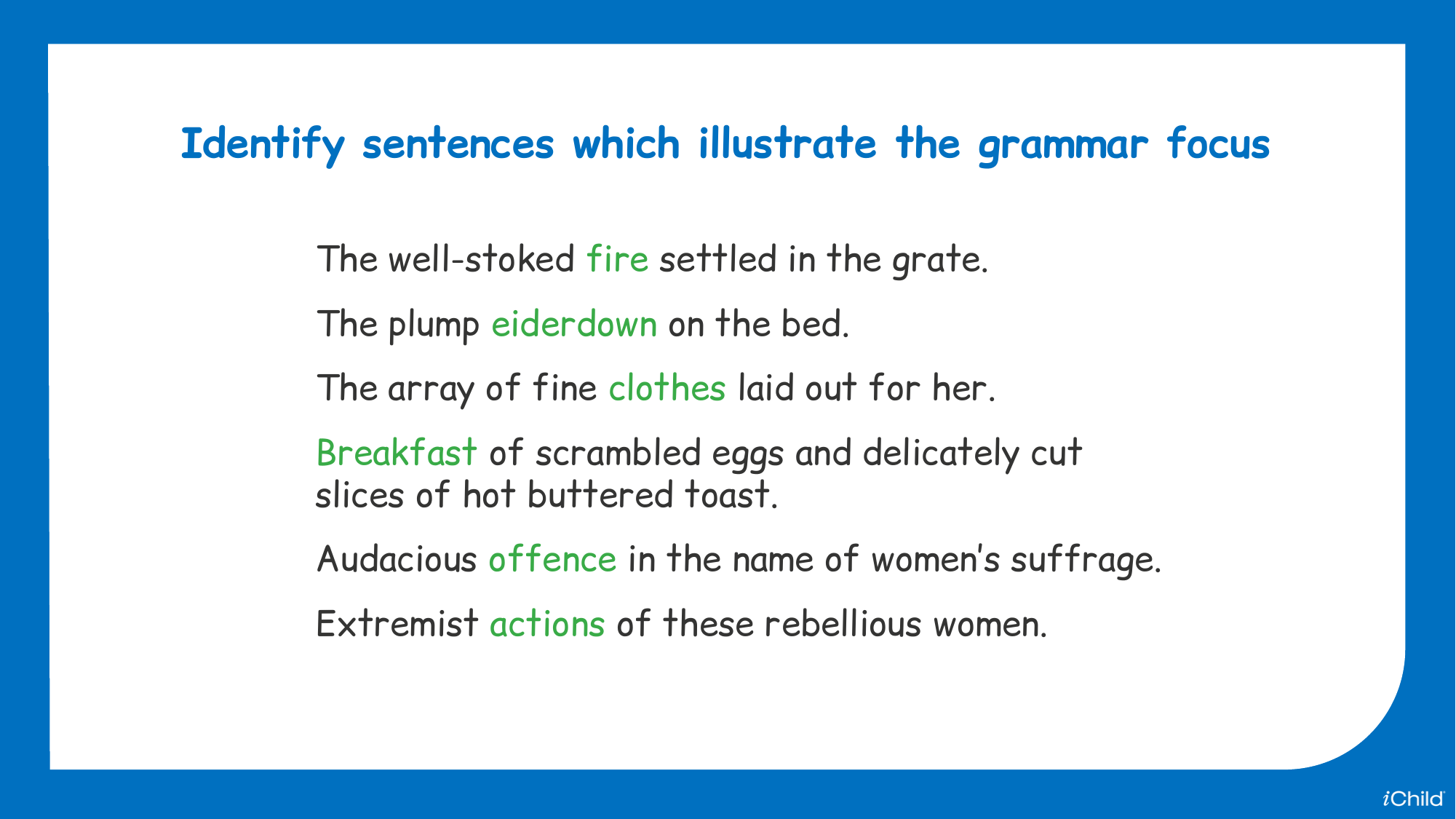

Identify sentences which illustrate the grammar focus
The well-stoked fire settled in the grate.
The plump eiderdown on the bed.
The array of fine clothes laid out for her.
Breakfast of scrambled eggs and delicately cut
slices of hot buttered toast.
Audacious offence in the name of women’s suffrage.
Extremist actions of these rebellious women.